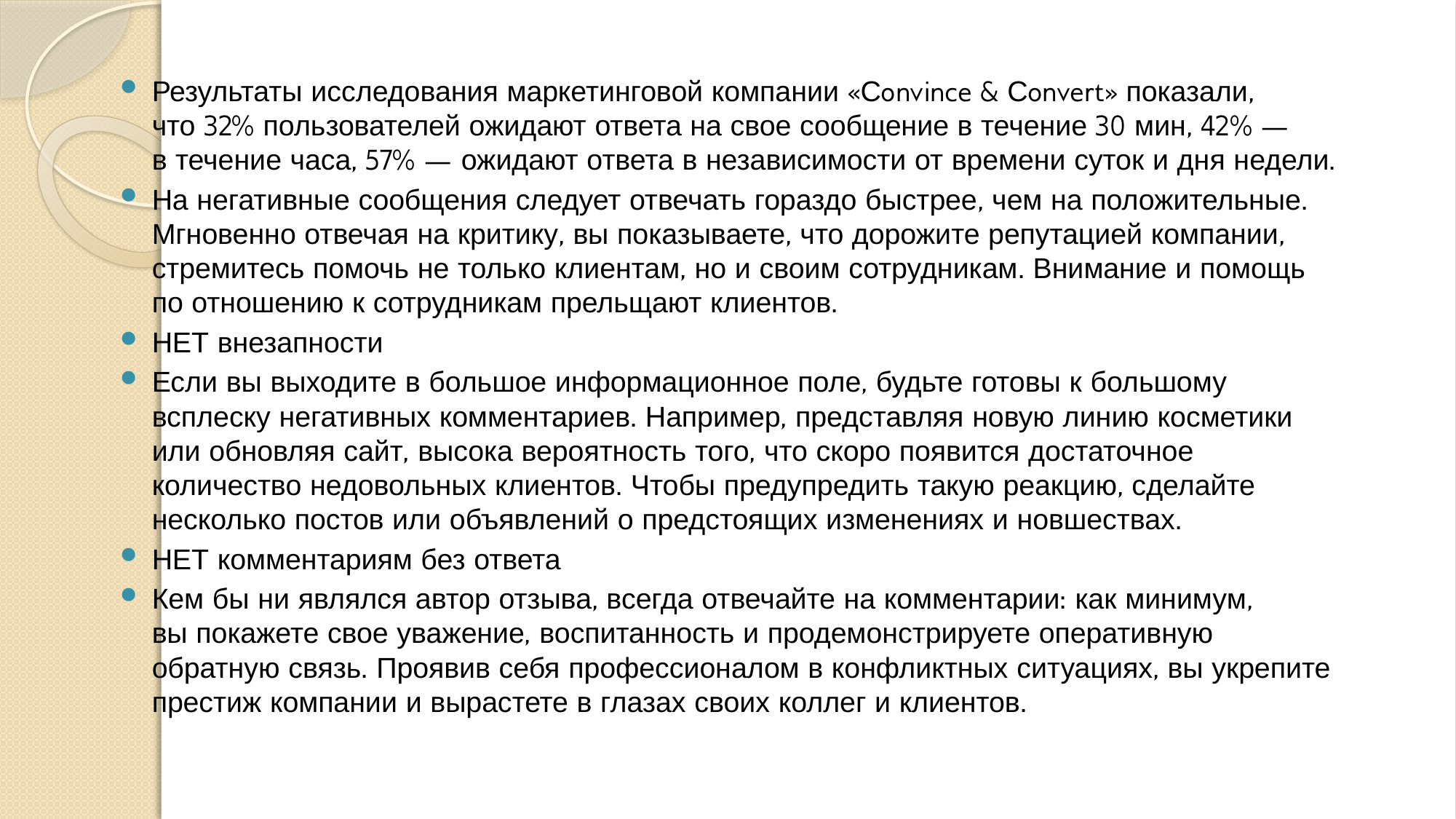

Результаты исследования маркетинговой компании «Сonvince & Сonvert» показали, что 32% пользователей ожидают ответа на свое сообщение в течение 30 мин, 42% — в течение часа, 57% — ожидают ответа в независимости от времени суток и дня недели.
На негативные сообщения следует отвечать гораздо быстрее, чем на положительные. Мгновенно отвечая на критику, вы показываете, что дорожите репутацией компании, стремитесь помочь не только клиентам, но и своим сотрудникам. Внимание и помощь по отношению к сотрудникам прельщают клиентов.
НЕТ внезапности
Если вы выходите в большое информационное поле, будьте готовы к большому всплеску негативных комментариев. Например, представляя новую линию косметики или обновляя сайт, высока вероятность того, что скоро появится достаточное количество недовольных клиентов. Чтобы предупредить такую реакцию, сделайте несколько постов или объявлений о предстоящих изменениях и новшествах.
НЕТ комментариям без ответа
Кем бы ни являлся автор отзыва, всегда отвечайте на комментарии: как минимум, вы покажете свое уважение, воспитанность и продемонстрируете оперативную обратную связь. Проявив себя профессионалом в конфликтных ситуациях, вы укрепите престиж компании и вырастете в глазах своих коллег и клиентов.